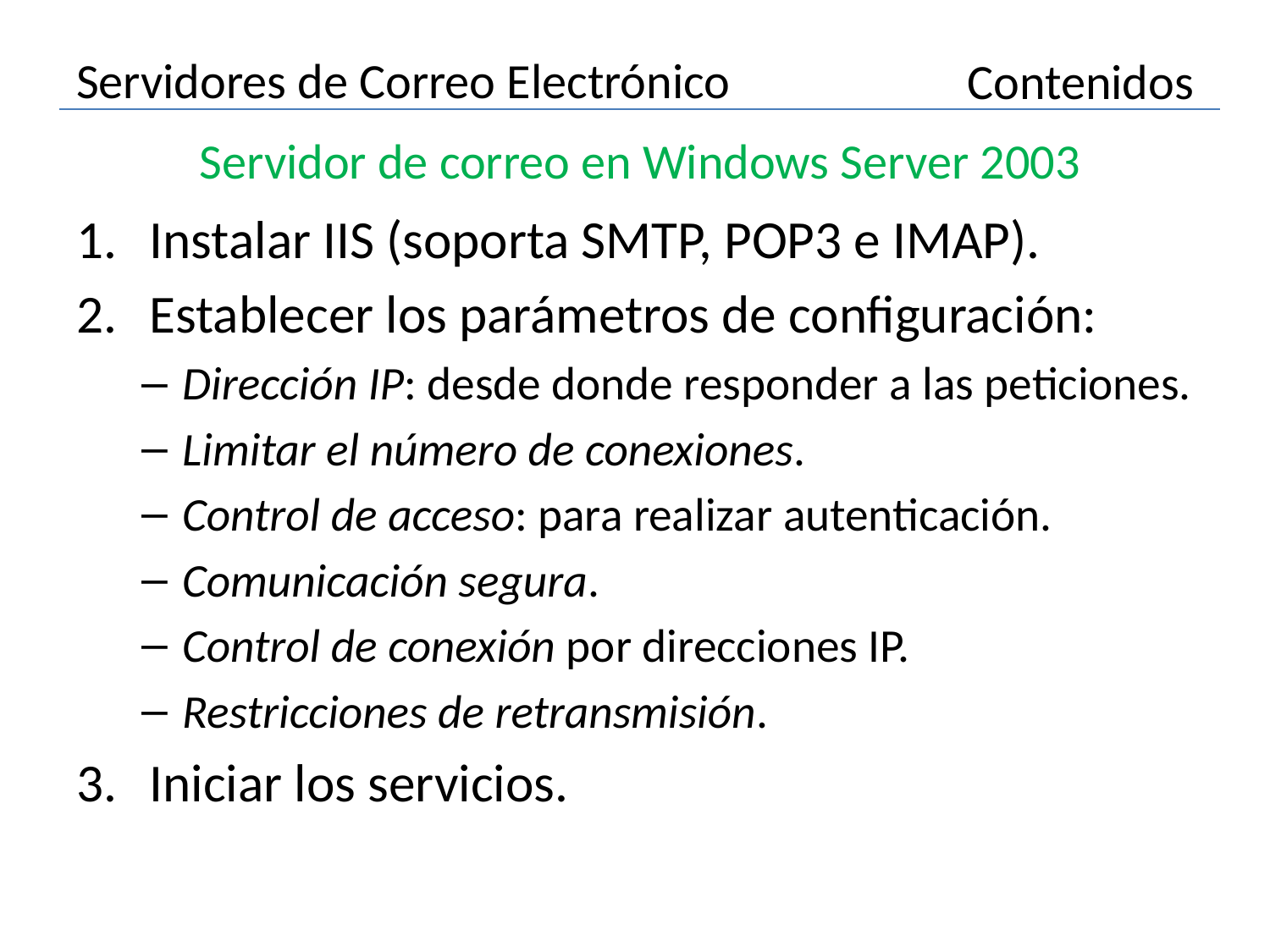

# Servidores de Correo Electrónico
Contenidos
Servidor de correo en Windows Server 2003
Instalar IIS (soporta SMTP, POP3 e IMAP).
Establecer los parámetros de configuración:
Dirección IP: desde donde responder a las peticiones.
Limitar el número de conexiones.
Control de acceso: para realizar autenticación.
Comunicación segura.
Control de conexión por direcciones IP.
Restricciones de retransmisión.
Iniciar los servicios.